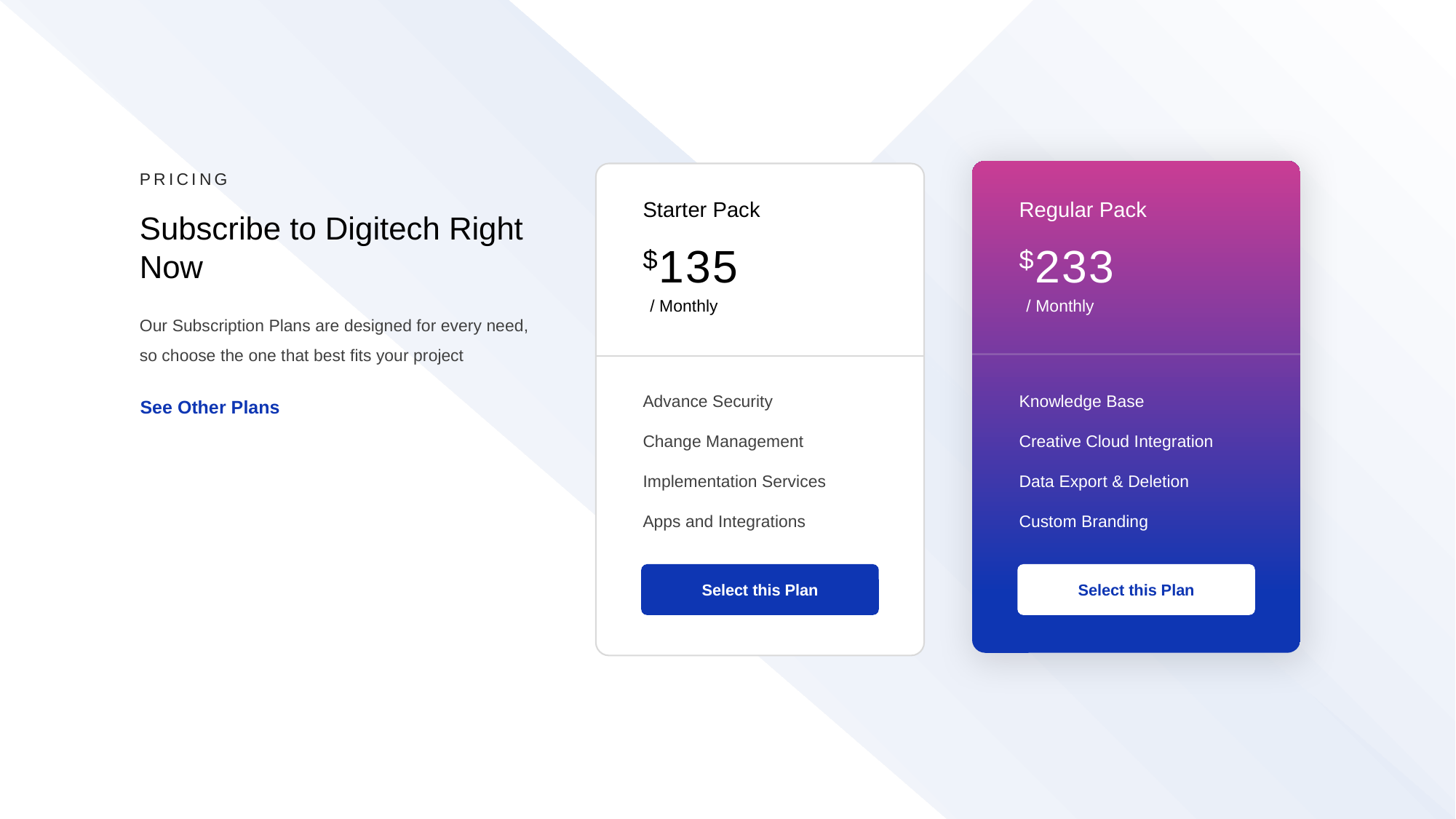

PRICING

Starter Pack
Regular Pack
Subscribe to Digitech Right Now
$135
$233
/ Monthly
/ Monthly
Our Subscription Plans are designed for every need,  so choose the one that best fits your project
Advance Security
Change Management
Implementation Services
Apps and Integrations
Knowledge Base
Creative Cloud Integration
Data Export & Deletion
Custom Branding
See Other Plans
Select this Plan
Select this Plan